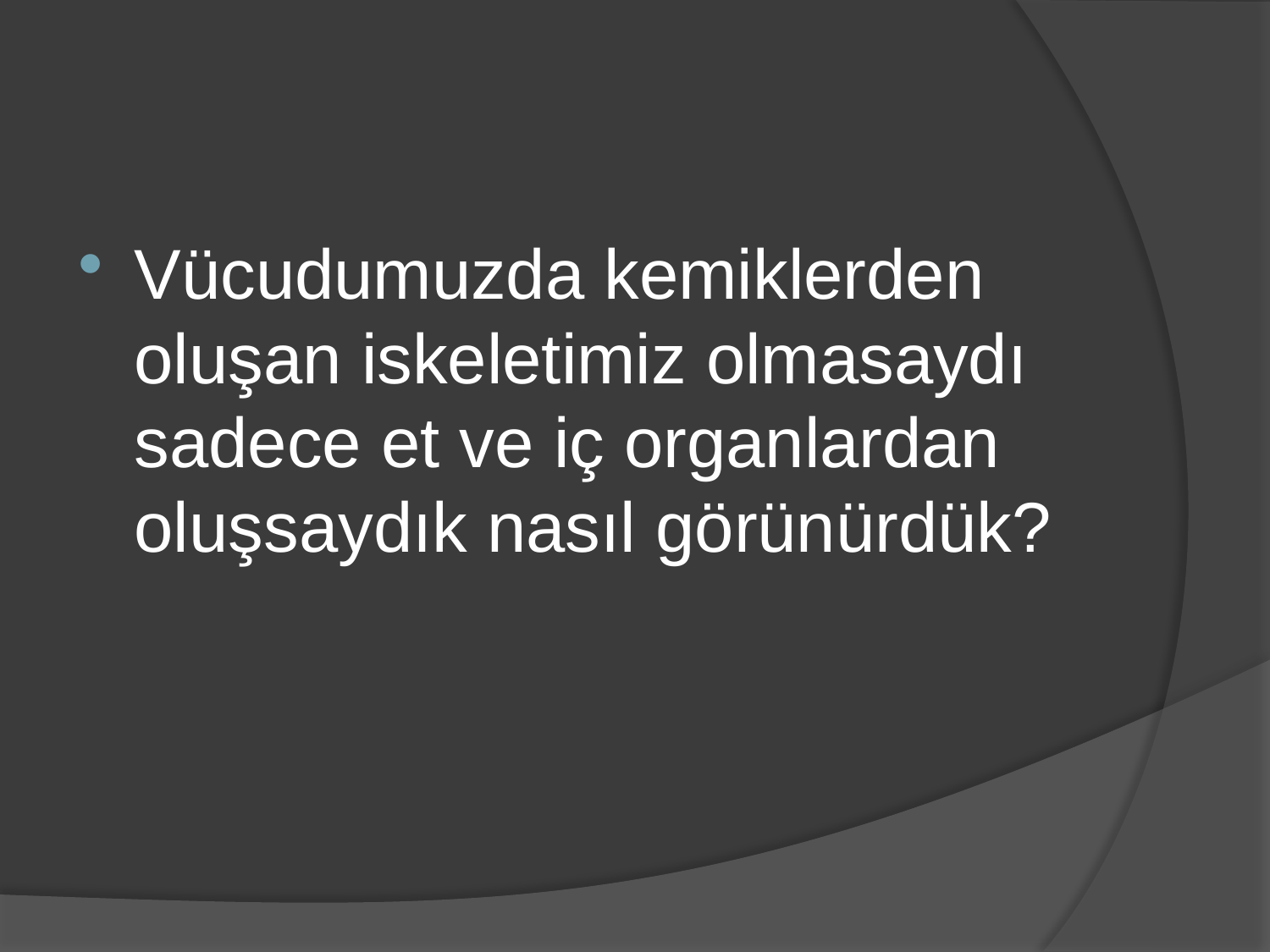

Vücudumuzda kemiklerden oluşan iskeletimiz olmasaydı sadece et ve iç organlardan oluşsaydık nasıl görünürdük?